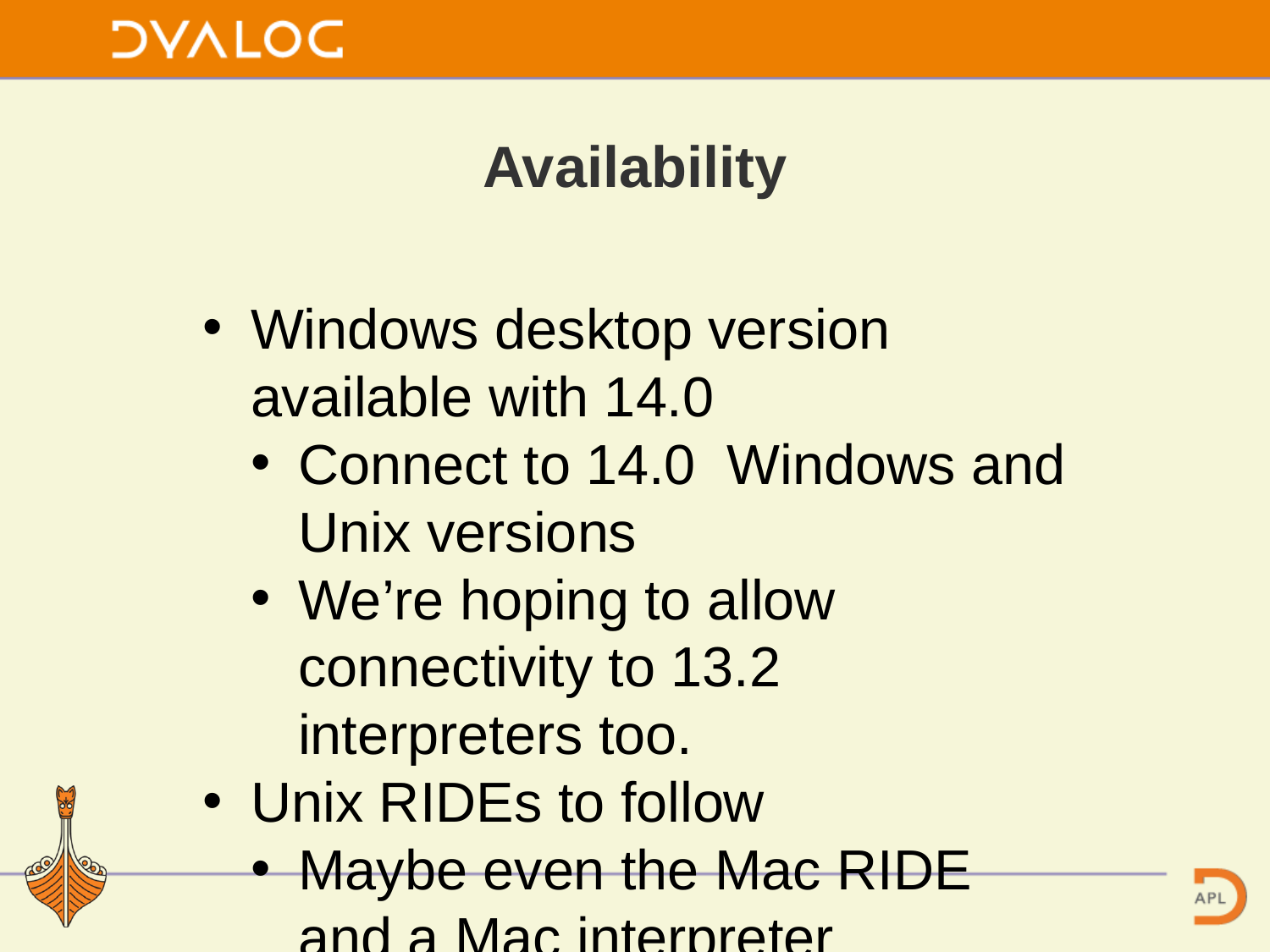

# Availability
Windows desktop version available with 14.0
Connect to 14.0  Windows and Unix versions
We’re hoping to allow connectivity to 13.2 interpreters too.
Unix RIDEs to follow
Maybe even the Mac RIDE and a Mac interpreter
Phones and tablets (Phablets, grrr!) later